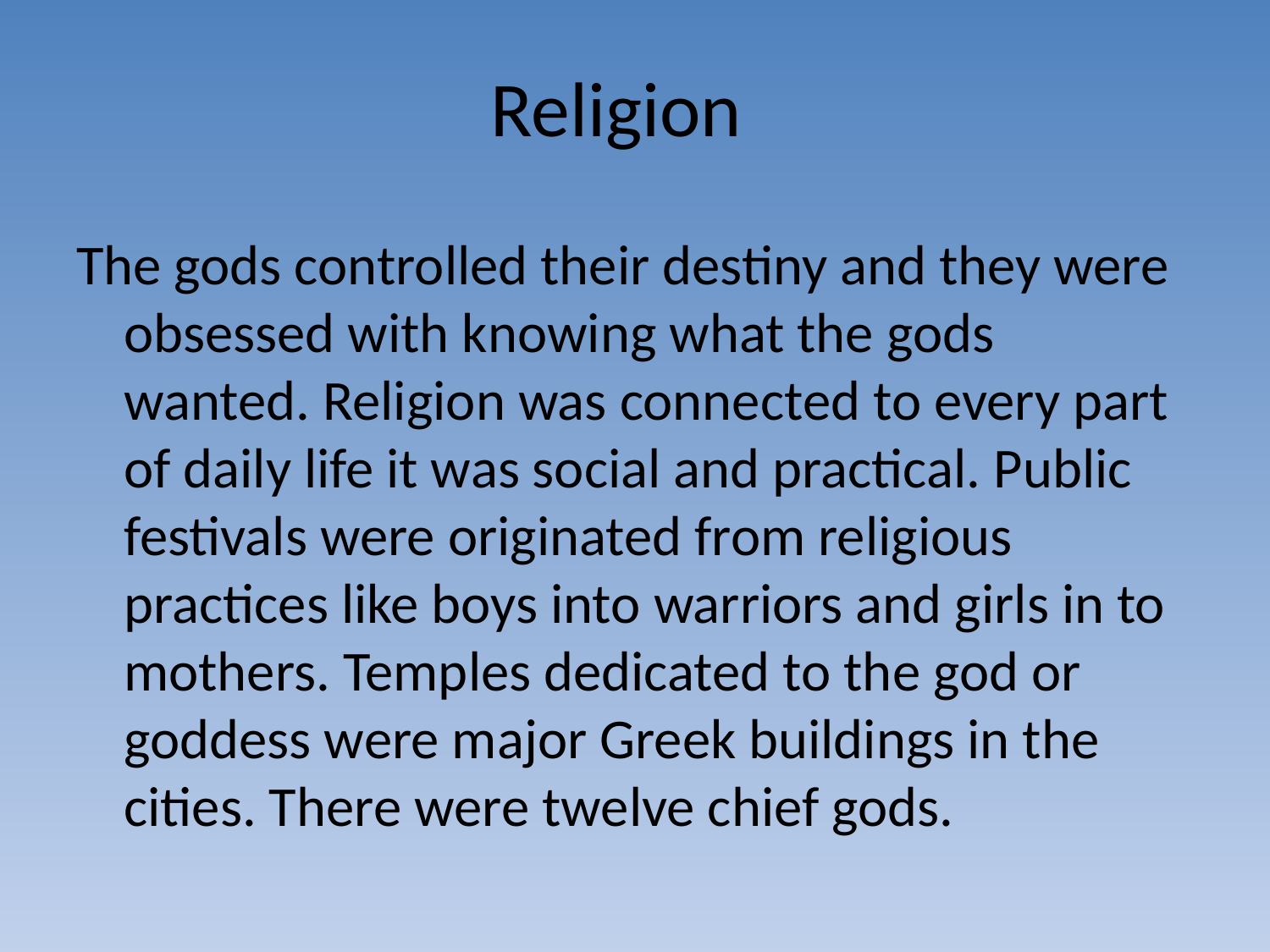

# Religion
The gods controlled their destiny and they were obsessed with knowing what the gods wanted. Religion was connected to every part of daily life it was social and practical. Public festivals were originated from religious practices like boys into warriors and girls in to mothers. Temples dedicated to the god or goddess were major Greek buildings in the cities. There were twelve chief gods.